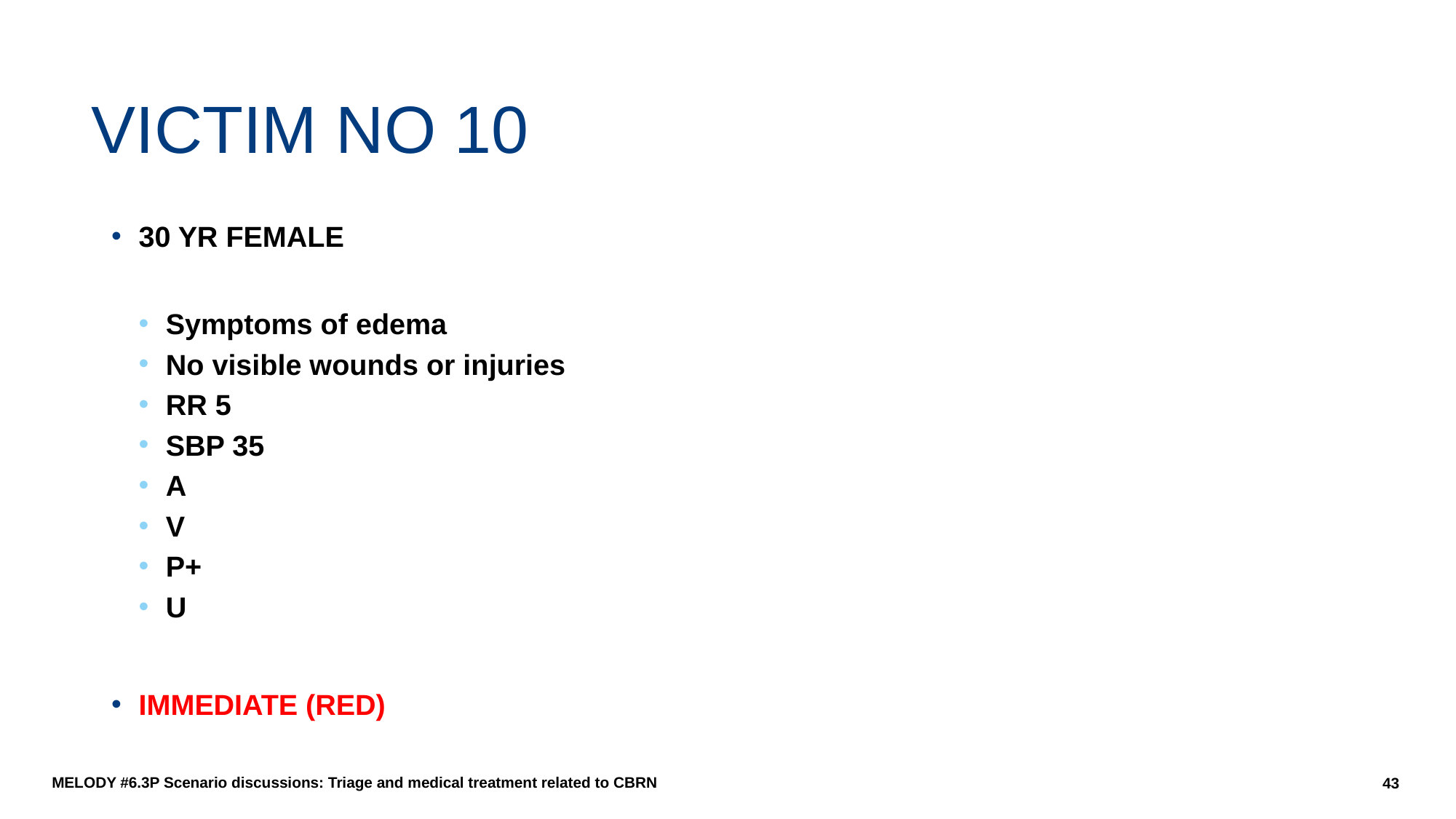

# VICTIM NO 10
30 YR FEMALE

Symptoms of edema
No visible wounds or injuries
RR 5
SBP 35
A
V
P+
U

IMMEDIATE (RED)

MELODY #6.3P Scenario discussions: Triage and medical treatment related to CBRN
43